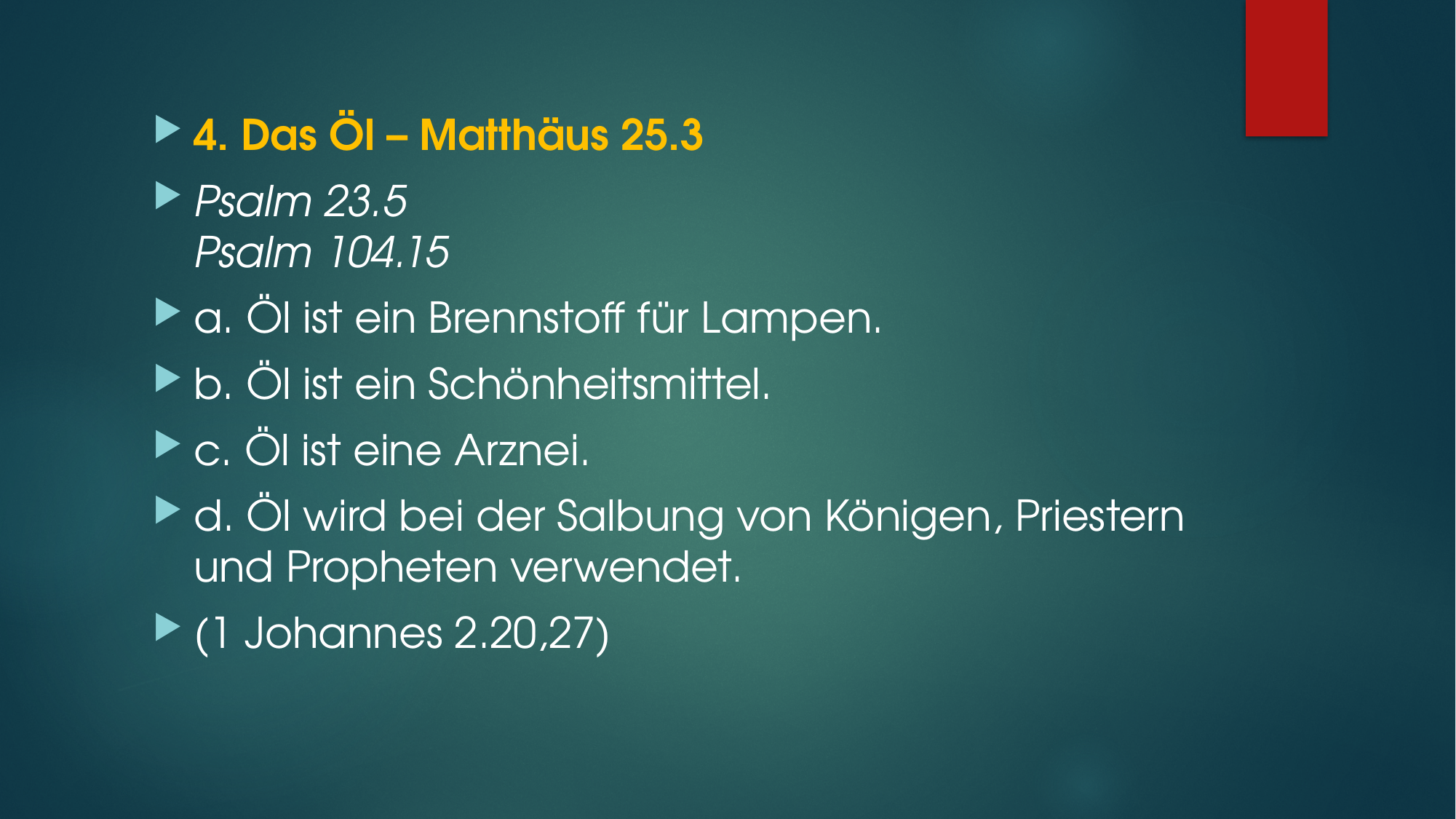

#
4. Das Öl – Matthäus 25.3
Psalm 23.5
Psalm 104.15
a. Öl ist ein Brennstoff für Lampen.
b. Öl ist ein Schönheitsmittel.
c. Öl ist eine Arznei.
d. Öl wird bei der Salbung von Königen, Priestern und Propheten verwendet.
(1 Johannes 2.20,27)